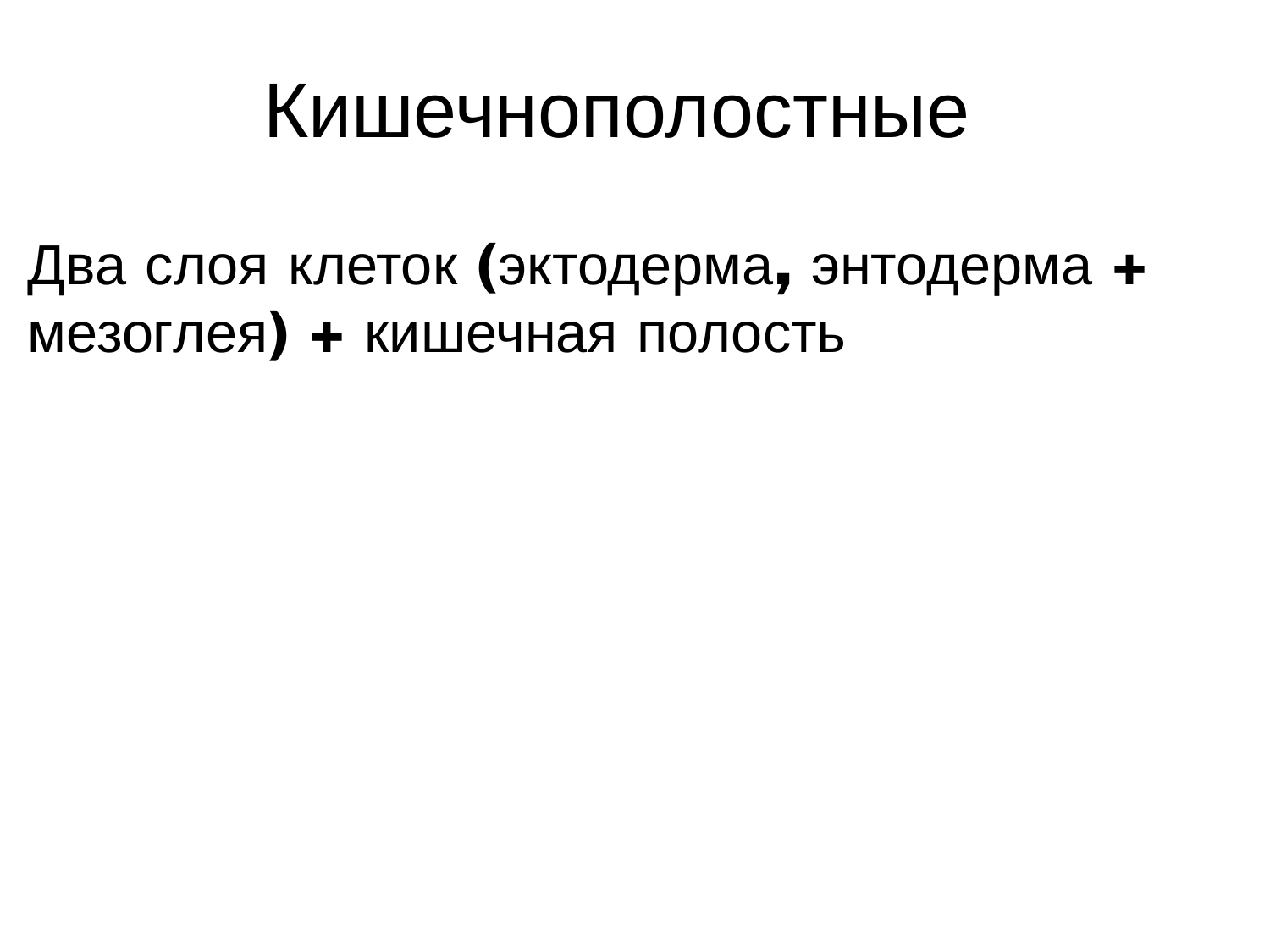

# Кишечнополостные
Два слоя клеток (эктодерма, энтодерма + мезоглея) + кишечная полость